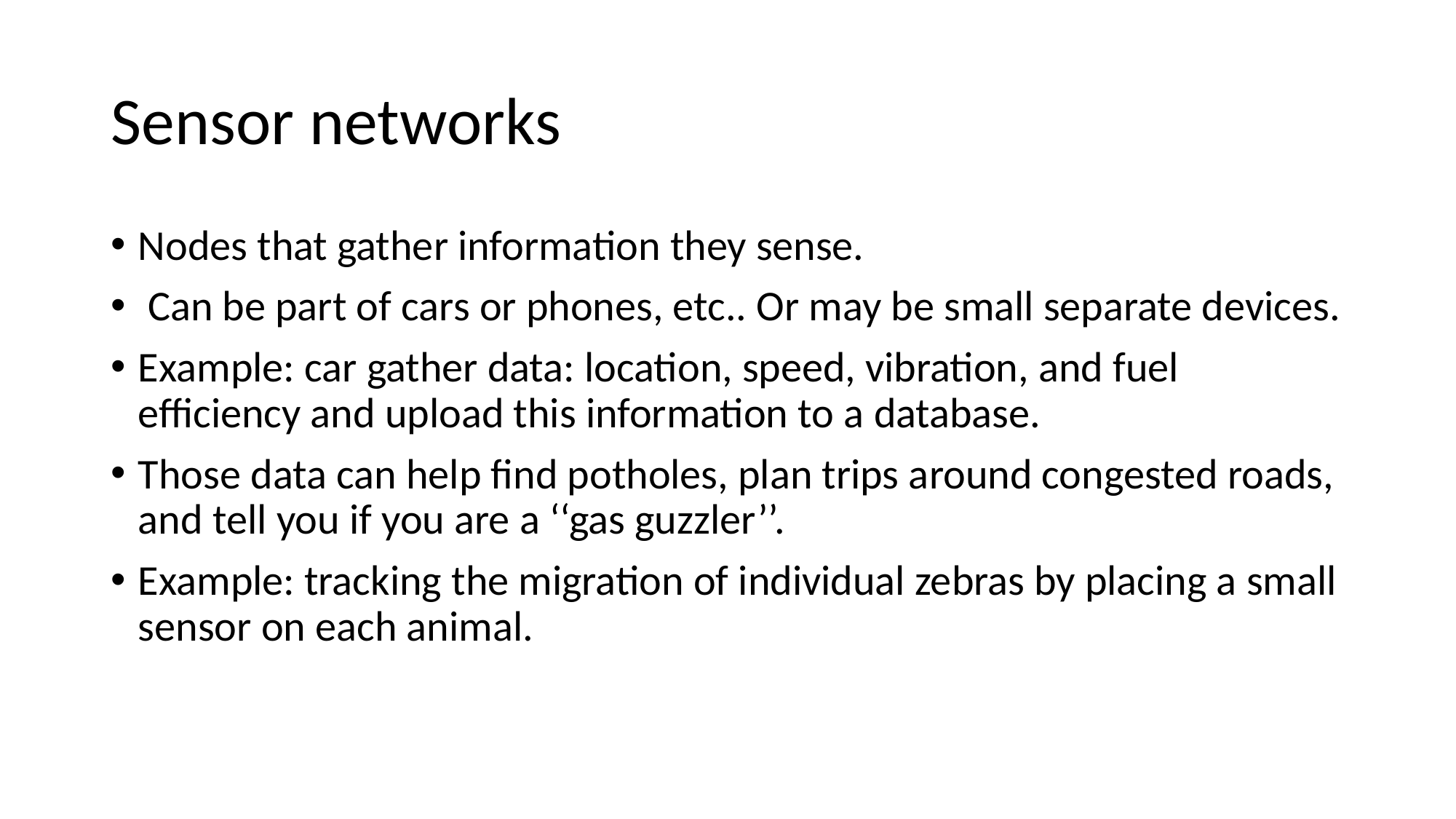

# Sensor networks
Nodes that gather information they sense.
 Can be part of cars or phones, etc.. Or may be small separate devices.
Example: car gather data: location, speed, vibration, and fuel efficiency and upload this information to a database.
Those data can help find potholes, plan trips around congested roads, and tell you if you are a ‘‘gas guzzler’’.
Example: tracking the migration of individual zebras by placing a small sensor on each animal.